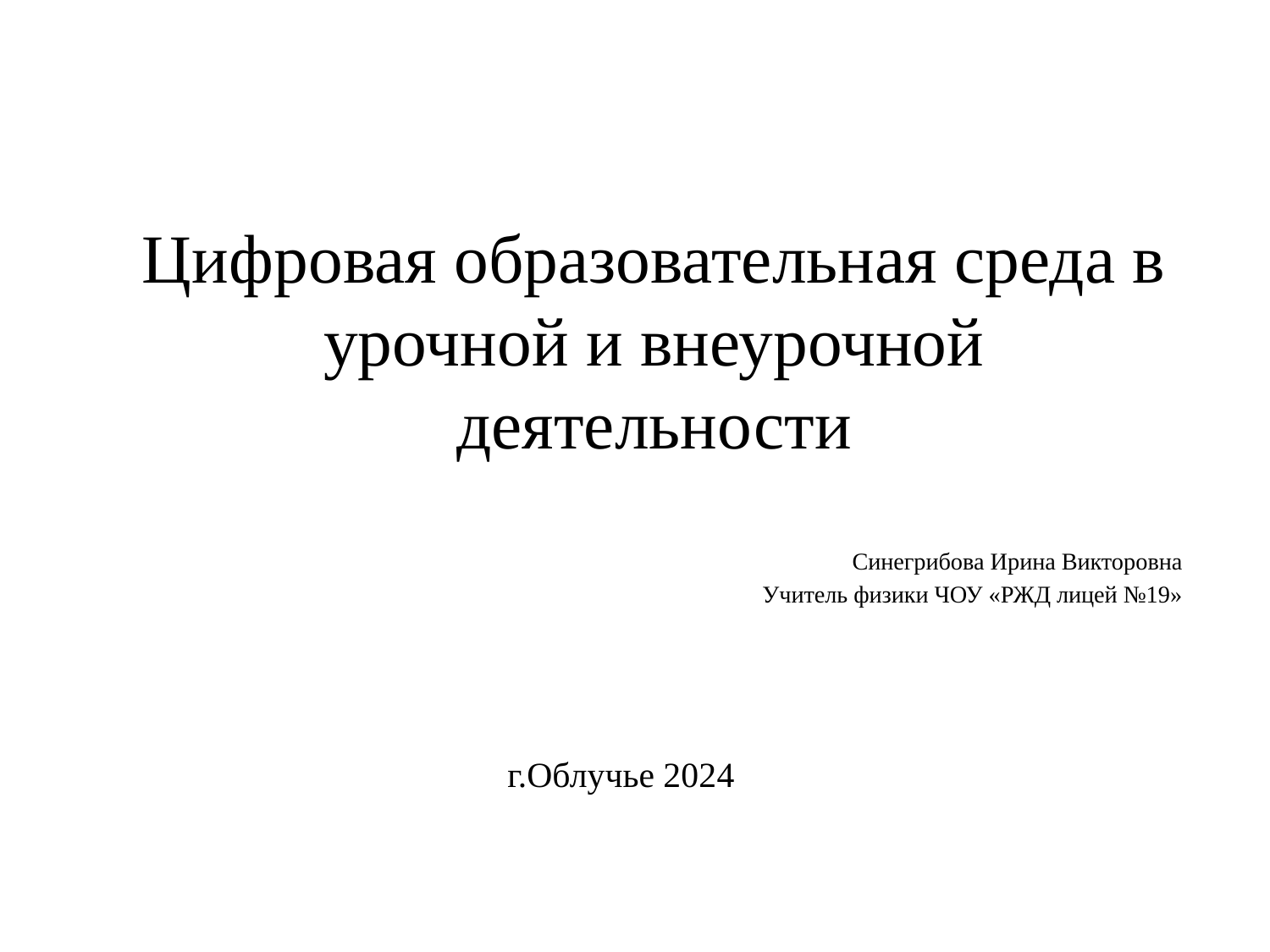

# Цифровая образовательная среда в урочной и внеурочной деятельности
Синегрибова Ирина Викторовна
Учитель физики ЧОУ «РЖД лицей №19»
г.Облучье 2024